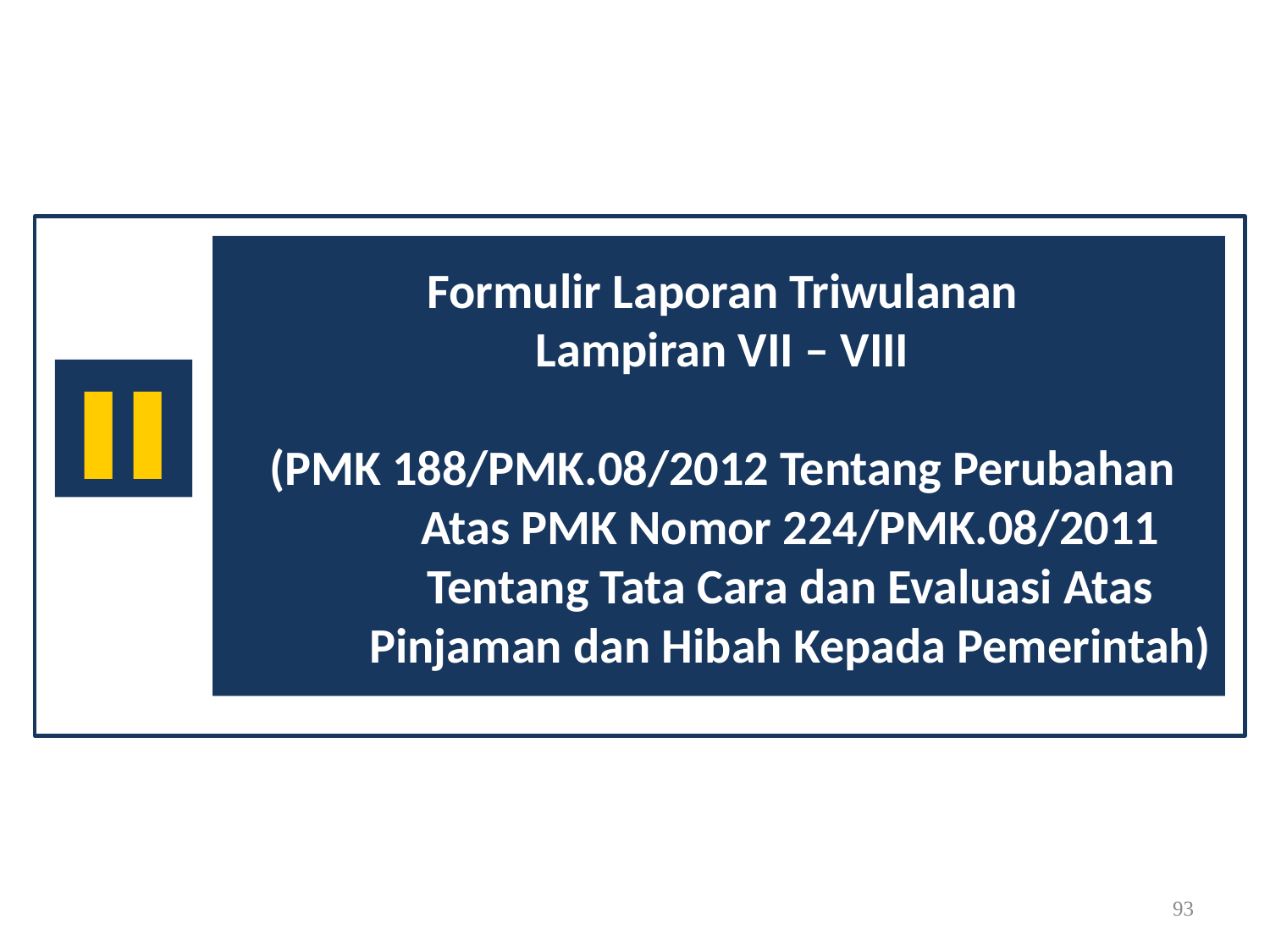

Formulir Laporan Triwulanan
Lampiran VII – VIII

(PMK 188/PMK.08/2012 Tentang Perubahan Atas PMK Nomor 224/PMK.08/2011 Tentang Tata Cara dan Evaluasi Atas Pinjaman dan Hibah Kepada Pemerintah)
II
93